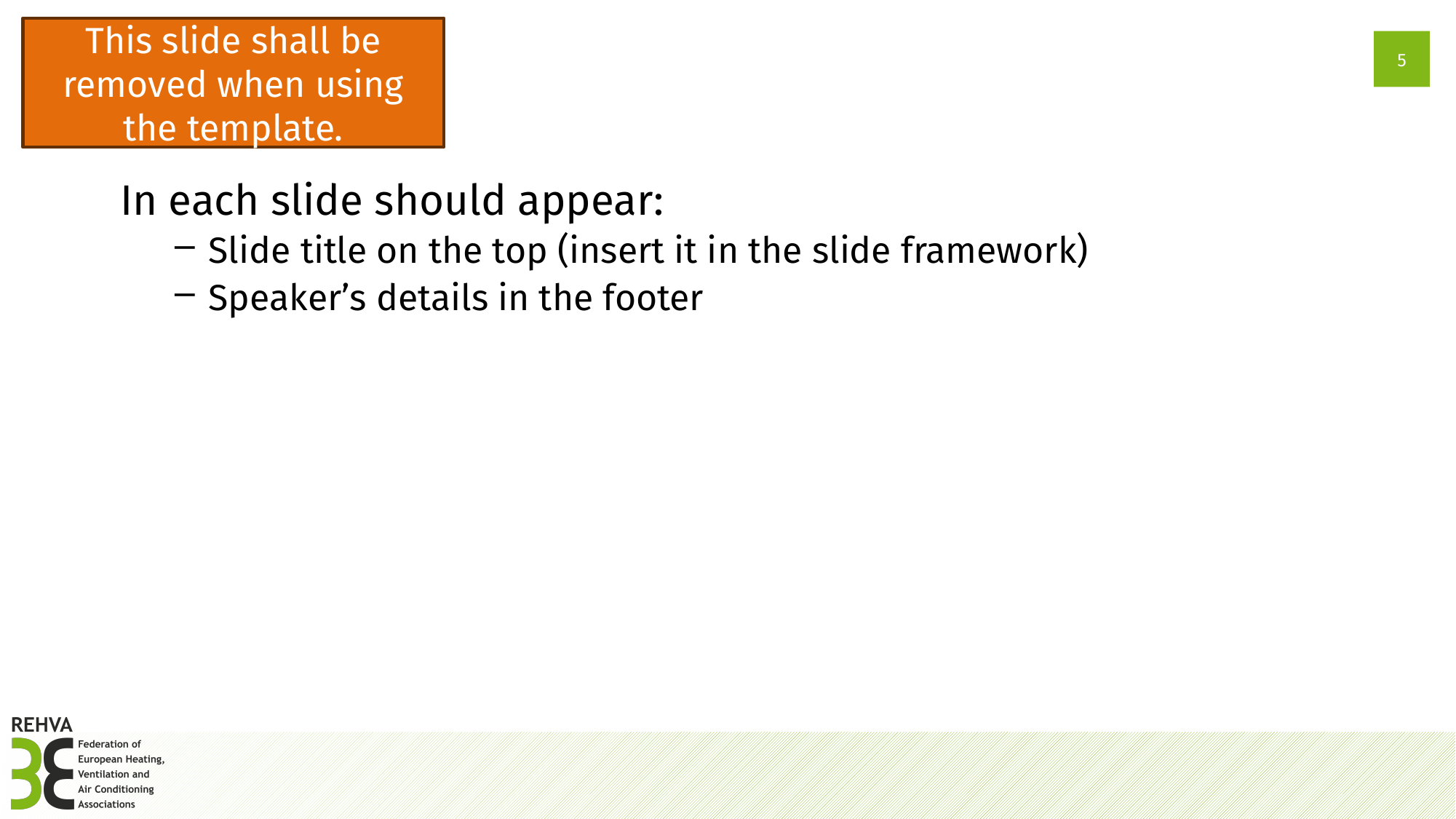

This slide shall be removed when using the template.
#
In each slide should appear:
Slide title on the top (insert it in the slide framework)
Speaker’s details in the footer